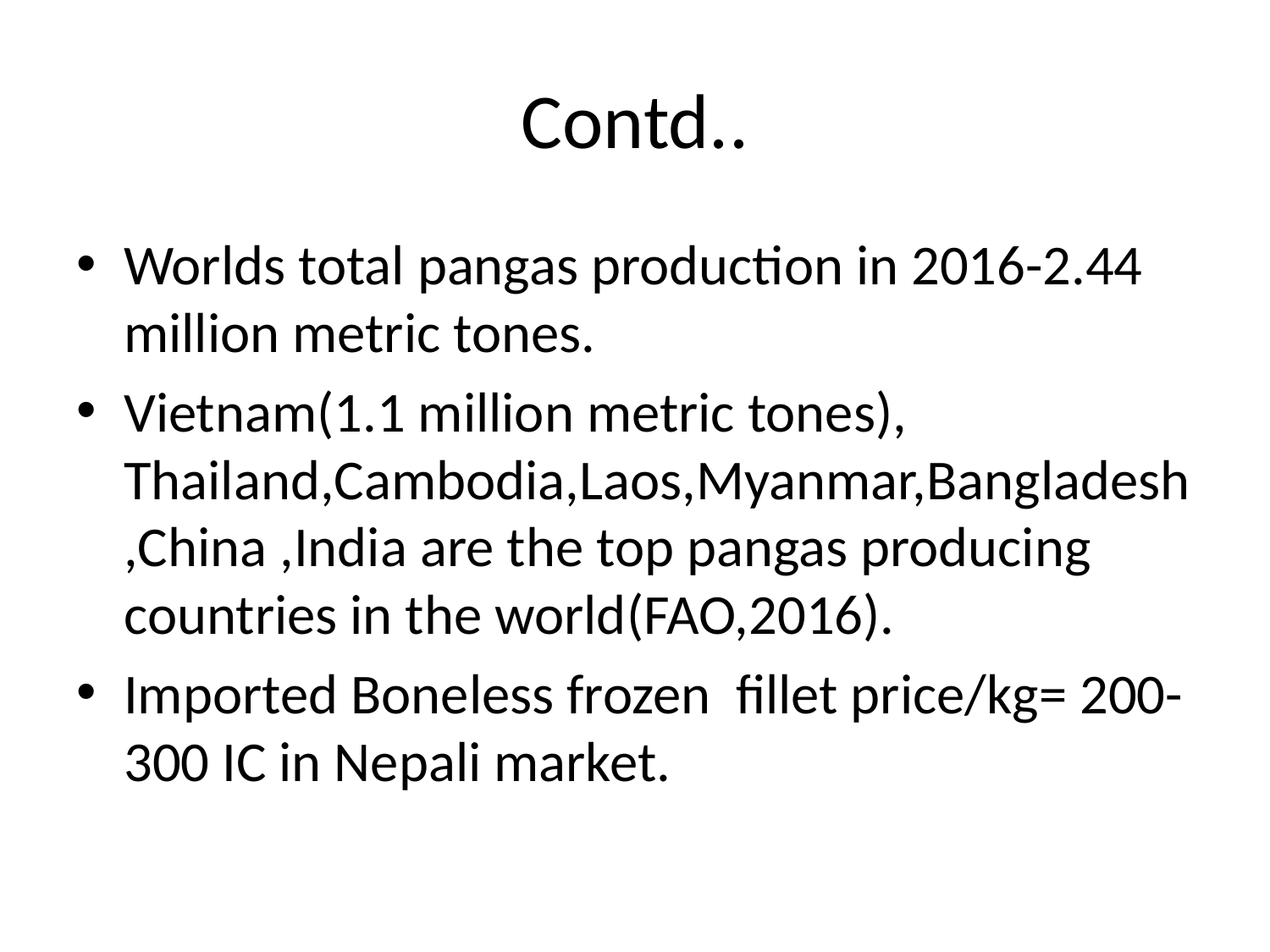

# Contd..
Worlds total pangas production in 2016-2.44 million metric tones.
Vietnam(1.1 million metric tones), Thailand,Cambodia,Laos,Myanmar,Bangladesh,China ,India are the top pangas producing countries in the world(FAO,2016).
Imported Boneless frozen  fillet price/kg= 200-300 IC in Nepali market.